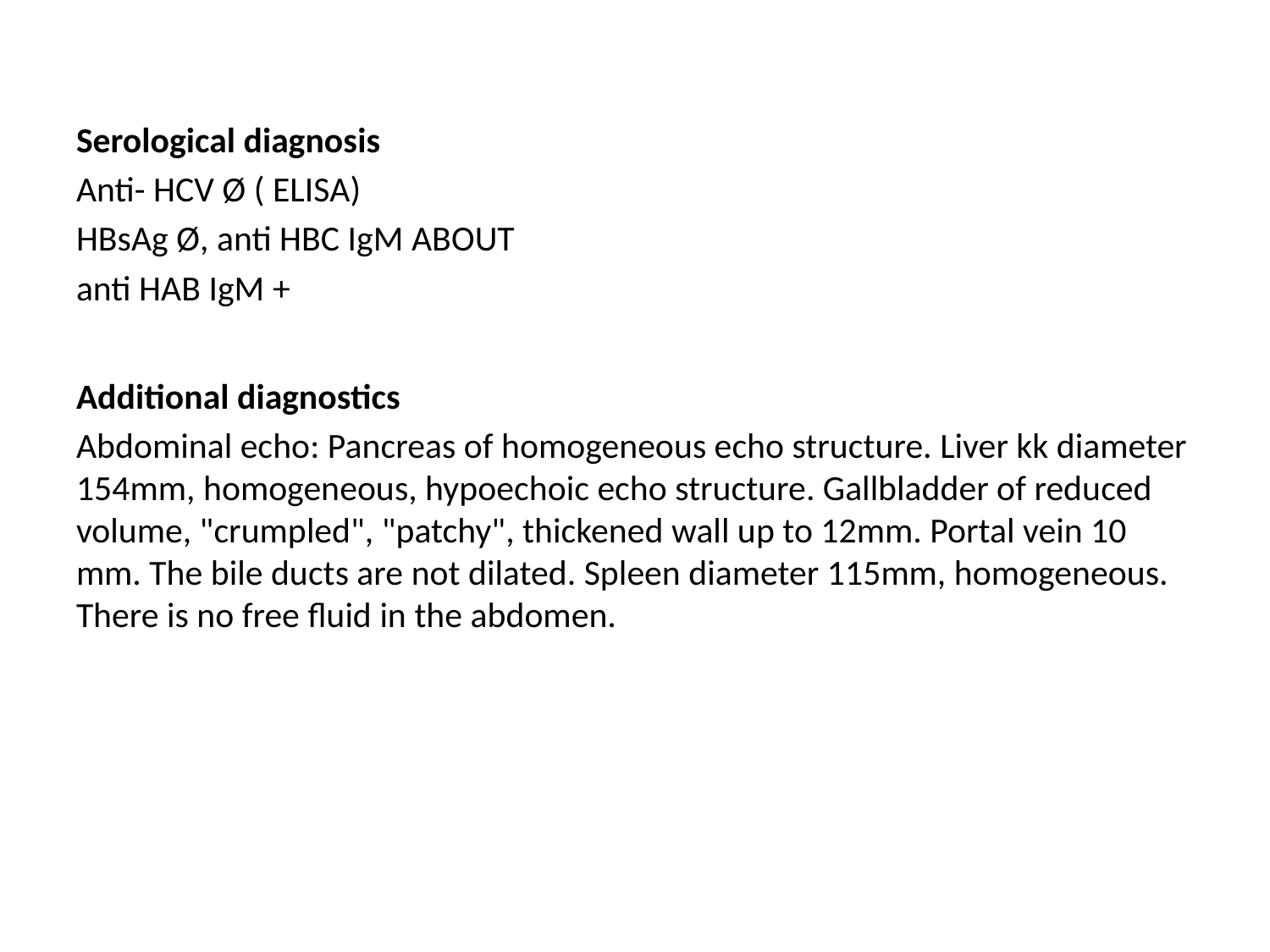

Serological diagnosis
Anti- HCV Ø ( ELISA)
HBsAg Ø, anti HBC IgM ABOUT
anti HAB IgM +

Additional diagnostics
Abdominal echo: Pancreas of homogeneous echo structure. Liver kk diameter 154mm, homogeneous, hypoechoic echo structure. Gallbladder of reduced volume, "crumpled", "patchy", thickened wall up to 12mm. Portal vein 10 mm. The bile ducts are not dilated. Spleen diameter 115mm, homogeneous. There is no free fluid in the abdomen.